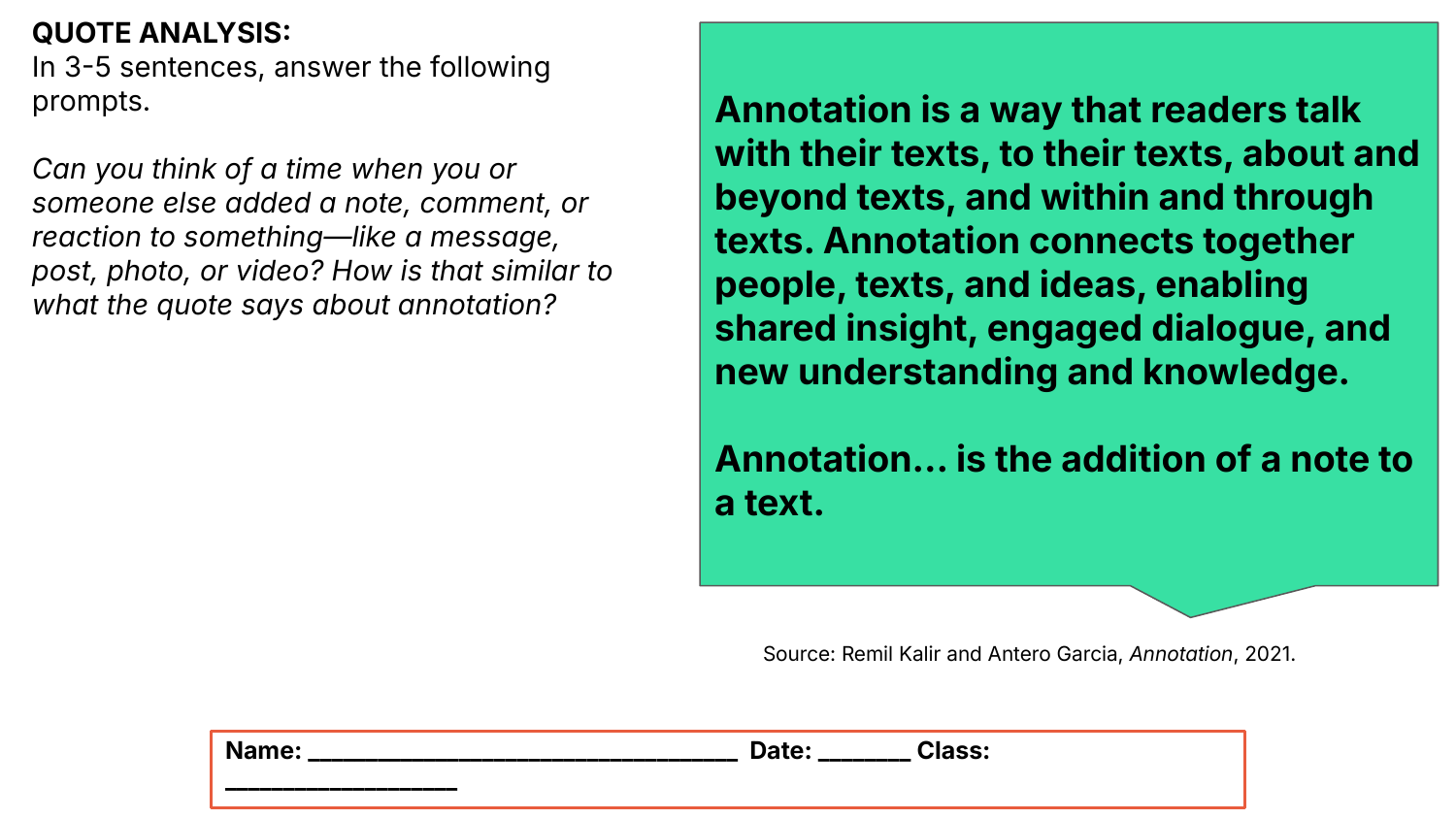

QUOTE ANALYSIS:
In 3-5 sentences, answer the following prompts.

Can you think of a time when you or someone else added a note, comment, or reaction to something—like a message, post, photo, or video? How is that similar to what the quote says about annotation?
Annotation is a way that readers talk with their texts, to their texts, about and beyond texts, and within and through texts. Annotation connects together people, texts, and ideas, enabling shared insight, engaged dialogue, and new understanding and knowledge.

Annotation… is the addition of a note to a text.
Source: Remil Kalir and Antero Garcia, Annotation, 2021.
Name: _____________________________________  Date: ________ Class: ____________________